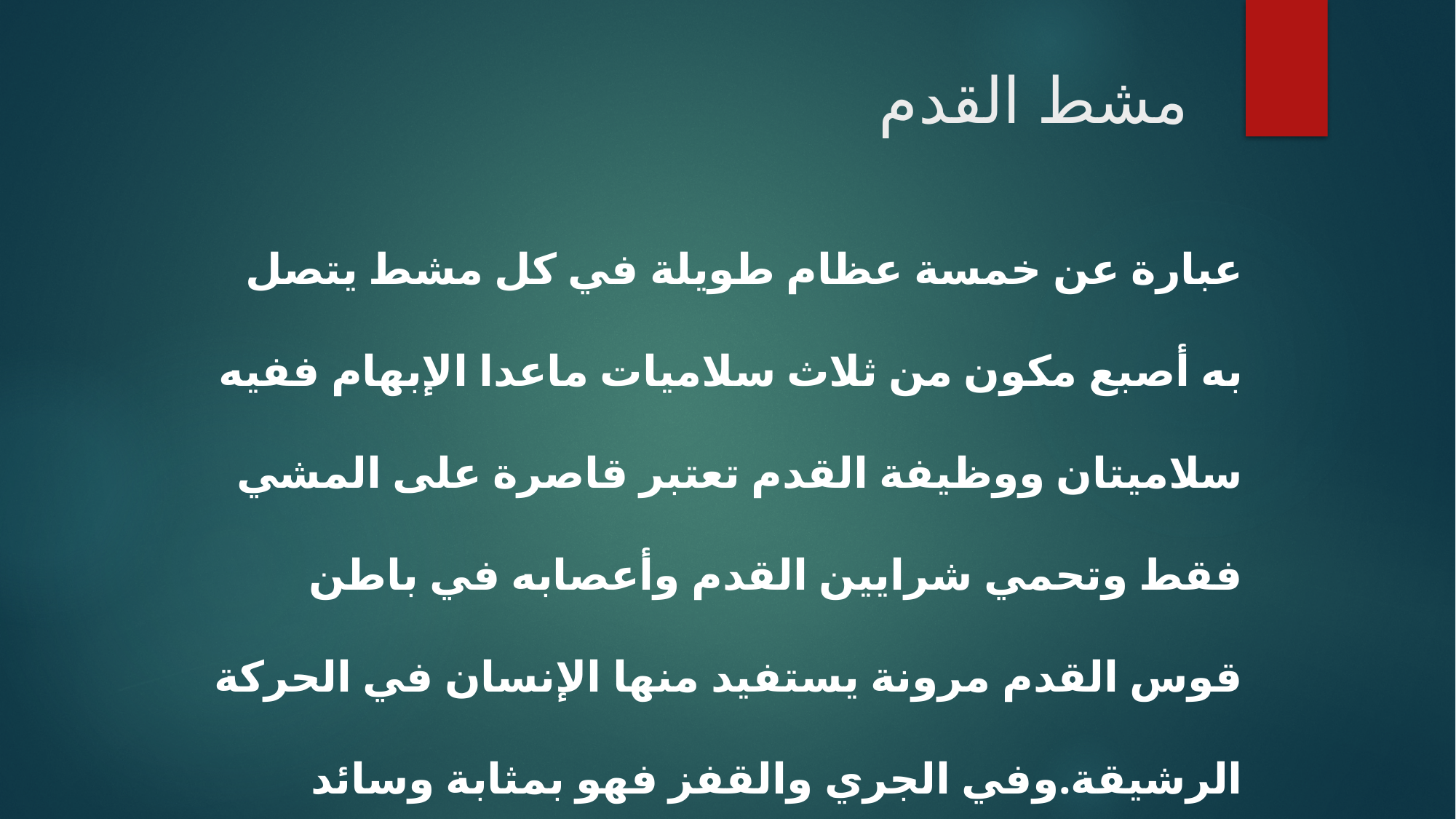

# مشط القدم
عبارة عن خمسة عظام طويلة في كل مشط يتصل به أصبع مكون من ثلاث سلاميات ماعدا الإبهام ففيه سلاميتان ووظيفة القدم تعتبر قاصرة على المشي فقط وتحمي شرايين القدم وأعصابه في باطن قوس القدم مرونة يستفيد منها الإنسان في الحركة الرشيقة.وفي الجري والقفز فهو بمثابة وسائد تمتص الصدمات وتخففها.